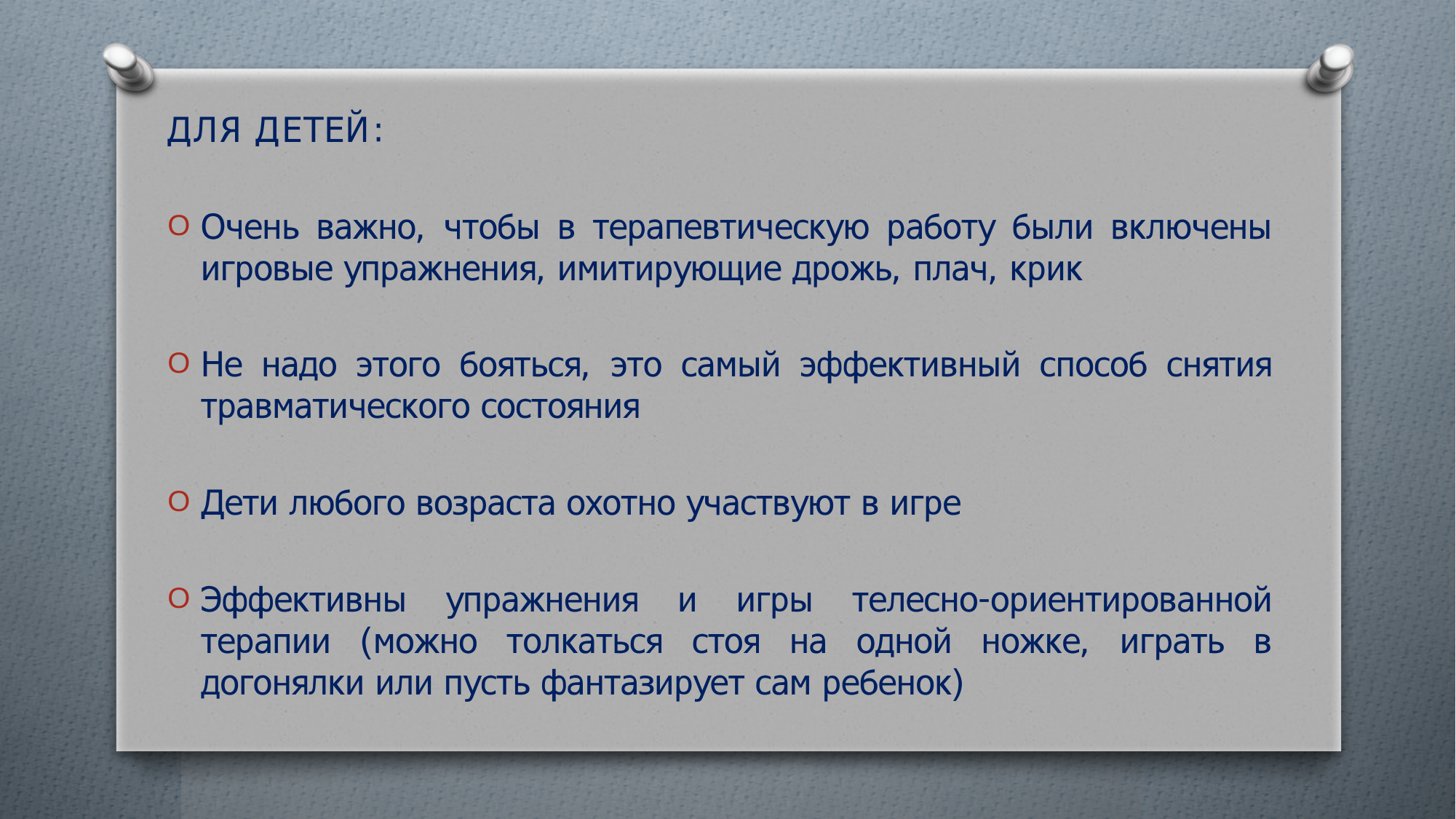

ДЛЯ ДЕТЕЙ:

Очень важно, чтобы в терапевтическую работу были включены игровые упражнения, имитирующие дрожь, плач, крик

Не надо этого бояться, это самый эффективный способ снятия травматического состояния

Дети любого возраста охотно участвуют в игре

Эффективны упражнения и игры телесно-ориентированной терапии (можно толкаться стоя на одной ножке, играть в догонялки или пусть фантазирует сам ребенок)